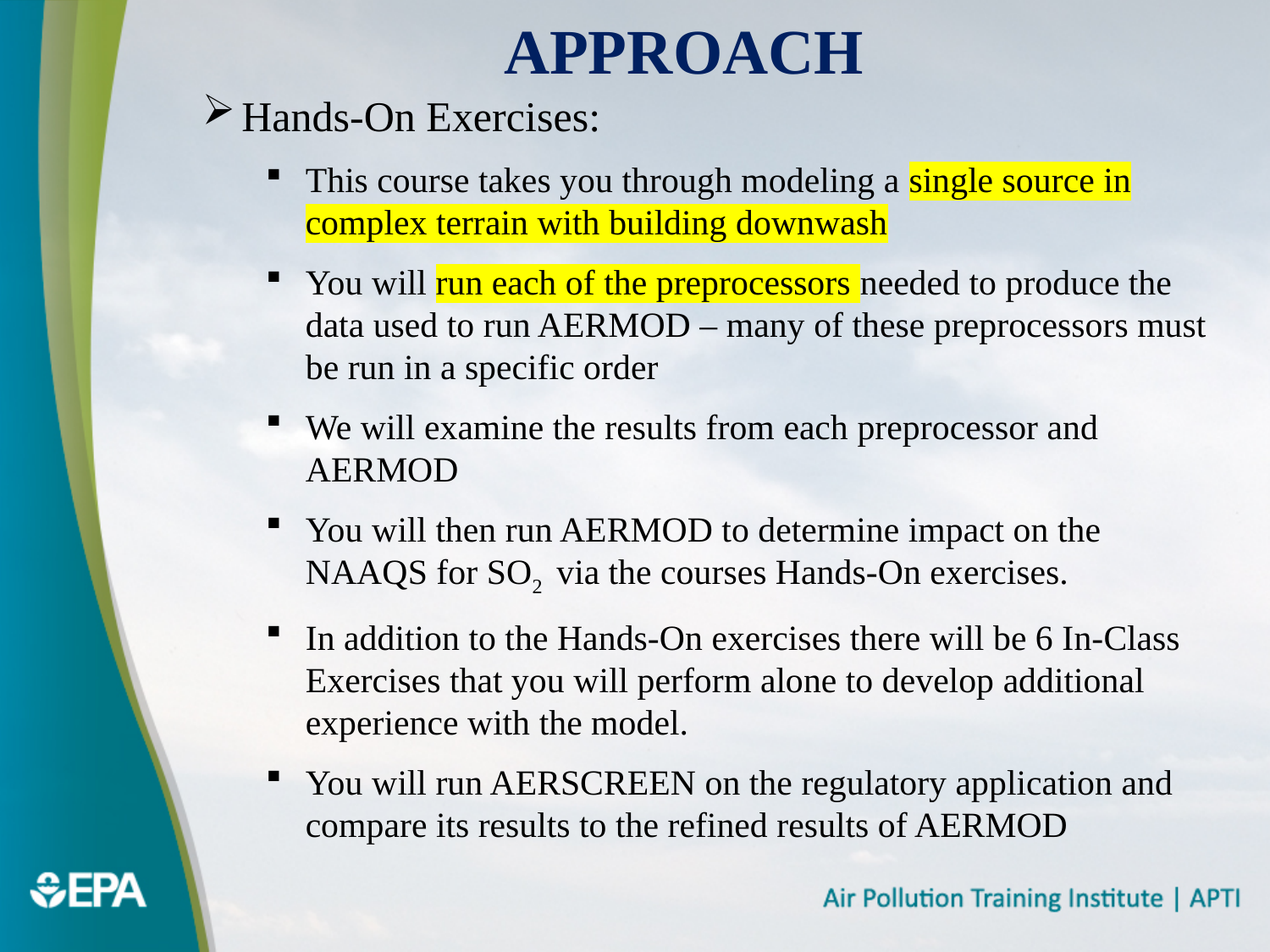

# Approach
Hands-On Exercises:
This course takes you through modeling a single source in complex terrain with building downwash
You will run each of the preprocessors needed to produce the data used to run AERMOD – many of these preprocessors must be run in a specific order
We will examine the results from each preprocessor and AERMOD
You will then run AERMOD to determine impact on the NAAQS for SO2  via the courses Hands-On exercises.
In addition to the Hands-On exercises there will be 6 In-Class Exercises that you will perform alone to develop additional experience with the model.
You will run AERSCREEN on the regulatory application and compare its results to the refined results of AERMOD